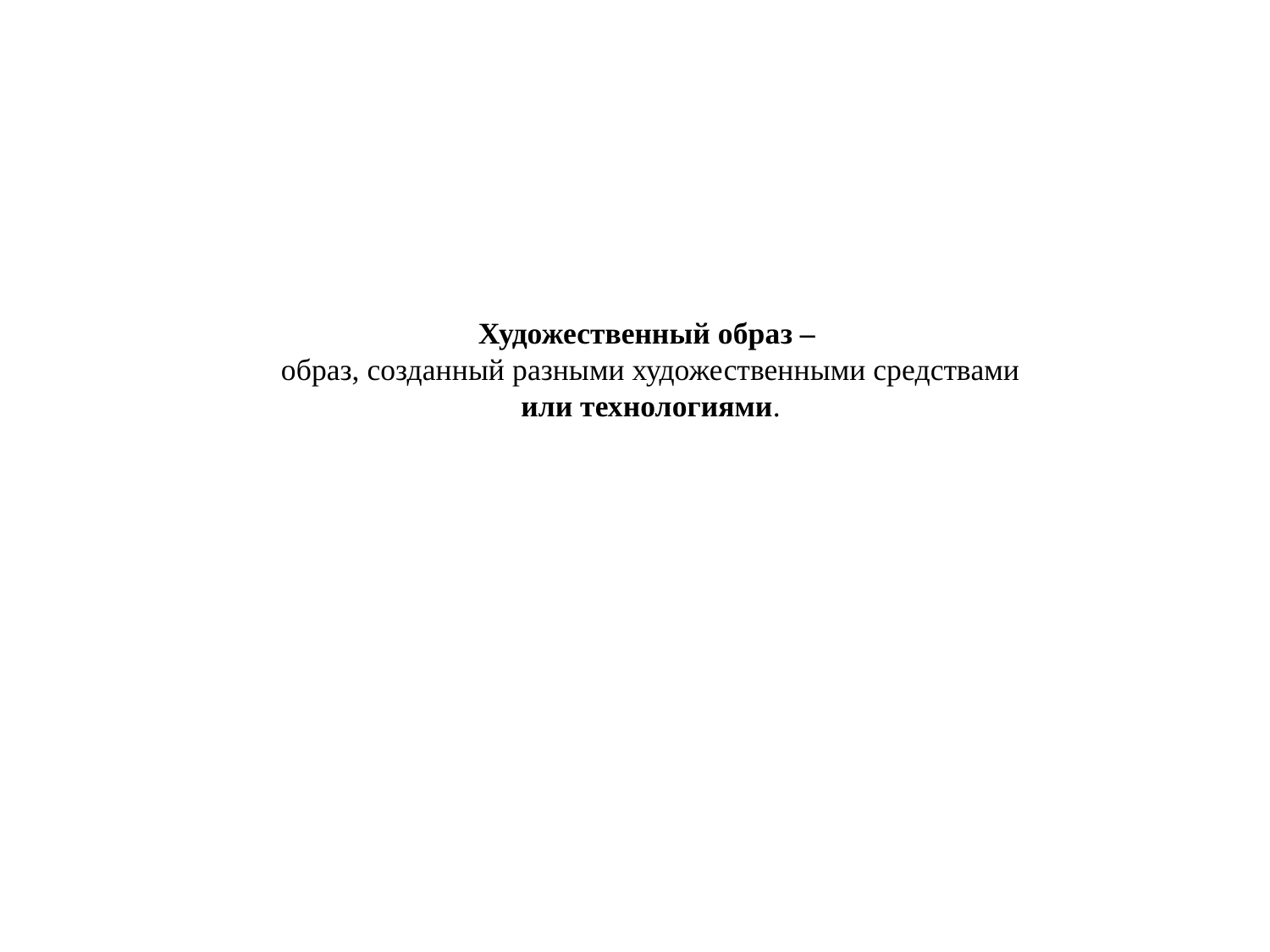

# Художественный образ – образ, созданный разными художественными средствами или технологиями.